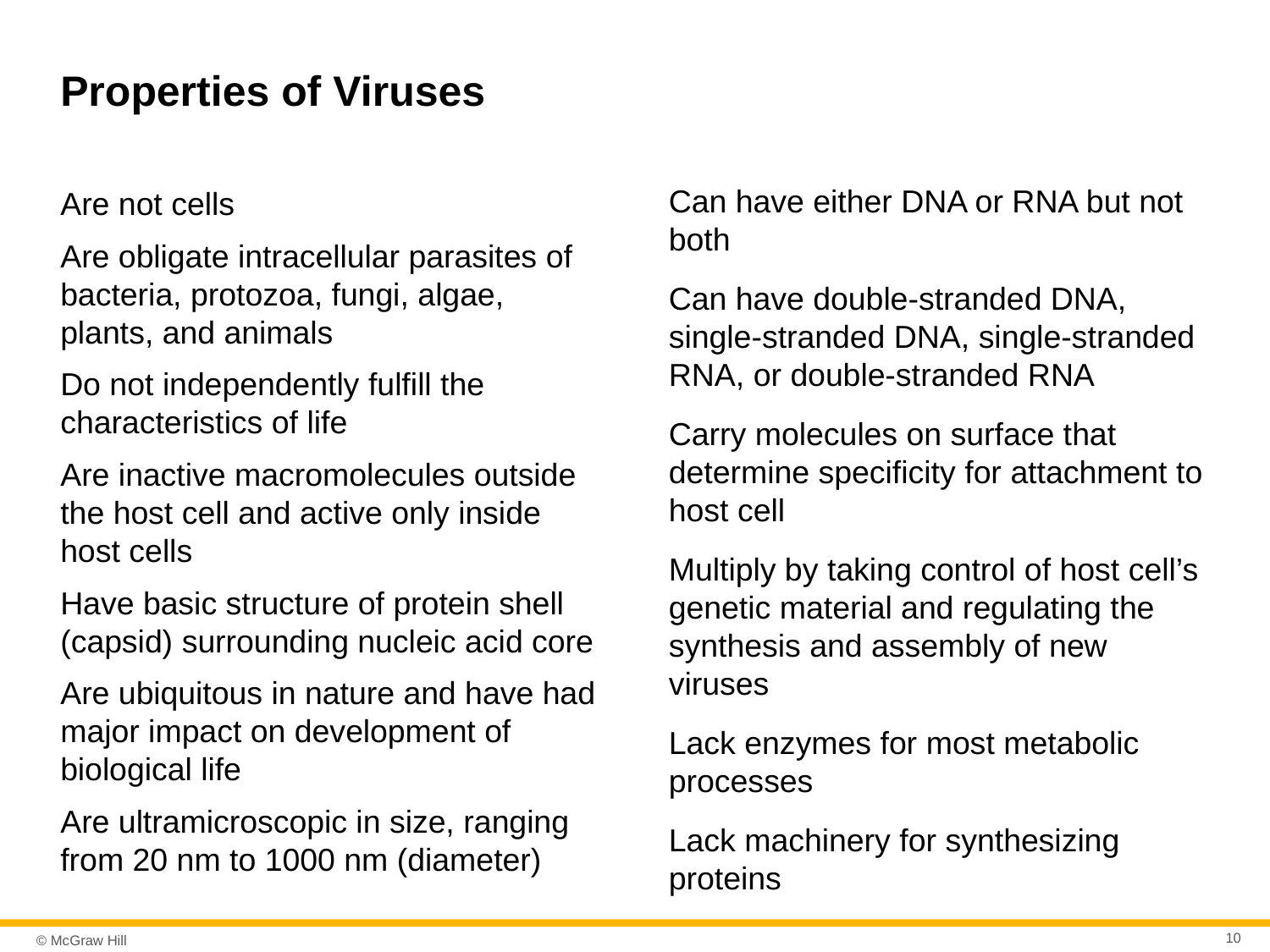

# Properties of Viruses
Can have either DNA or RNA but not both
Can have double-stranded DNA, single-stranded DNA, single-stranded RNA, or double-stranded RNA
Carry molecules on surface that determine specificity for attachment to host cell
Multiply by taking control of host cell’s genetic material and regulating the synthesis and assembly of new viruses
Lack enzymes for most metabolic processes
Lack machinery for synthesizing proteins
Are not cells
Are obligate intracellular parasites of bacteria, protozoa, fungi, algae, plants, and animals
Do not independently fulfill the characteristics of life
Are inactive macromolecules outside the host cell and active only inside host cells
Have basic structure of protein shell (capsid) surrounding nucleic acid core
Are ubiquitous in nature and have had major impact on development of biological life
Are ultramicroscopic in size, ranging from 20 nm to 1000 nm (diameter)